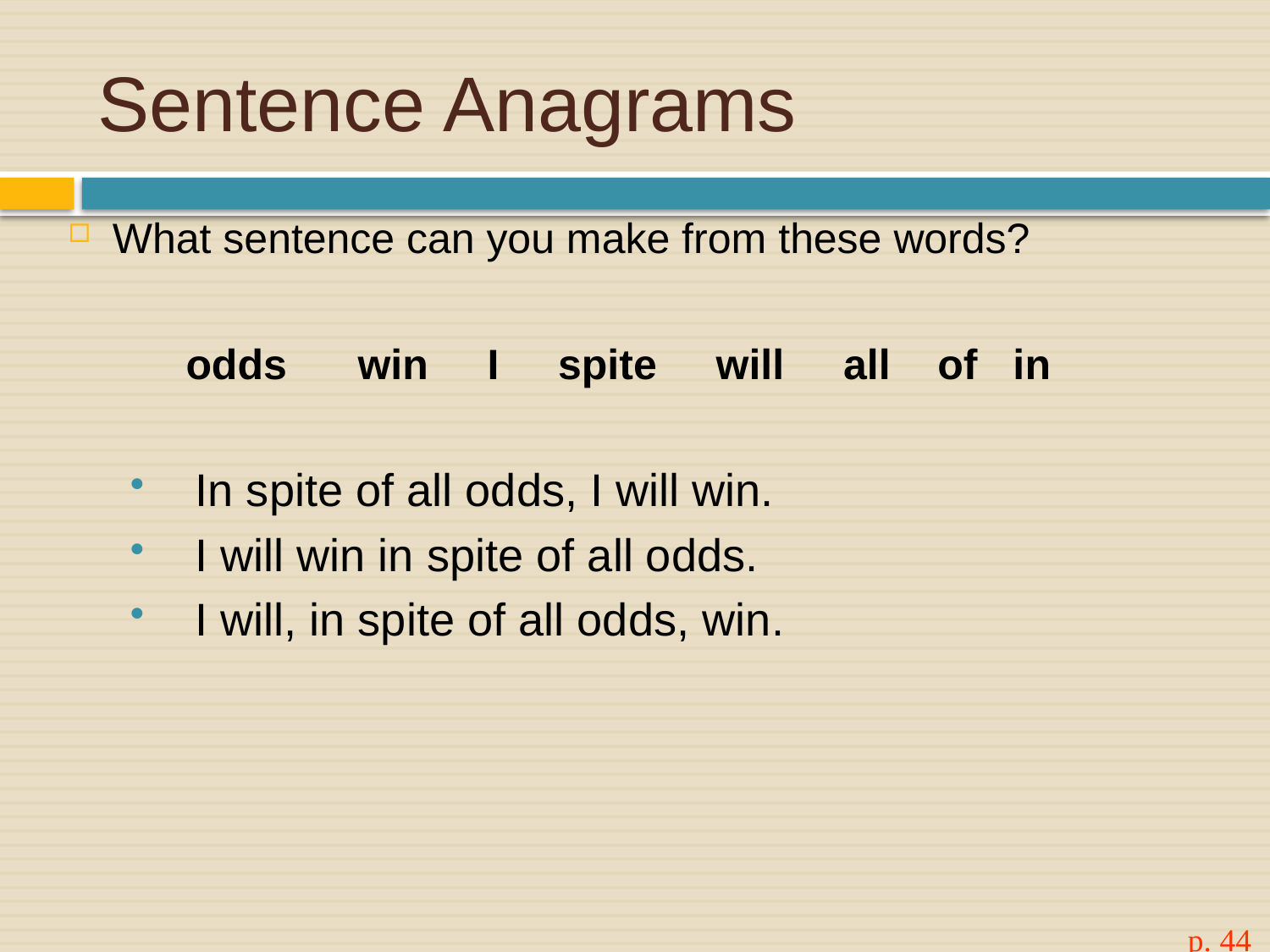

# Sentence Anagrams
What sentence can you make from these words?

odds      win     I     spite     will     all    of   in

In spite of all odds, I will win.
I will win in spite of all odds.
I will, in spite of all odds, win.
p. 44